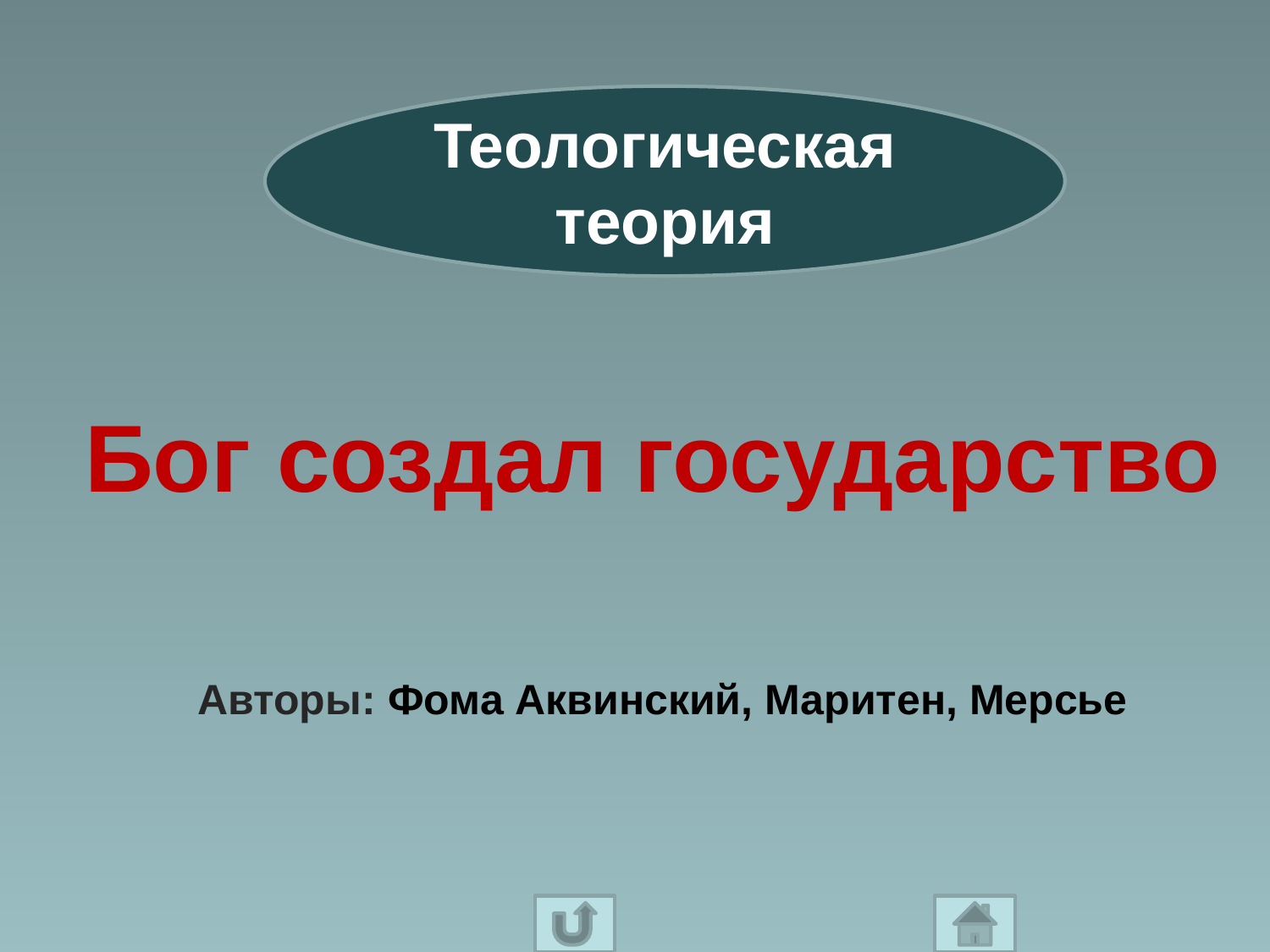

Теологическая теория
 Бог создал государство
Авторы: Фома Аквинский, Маритен, Мерсье